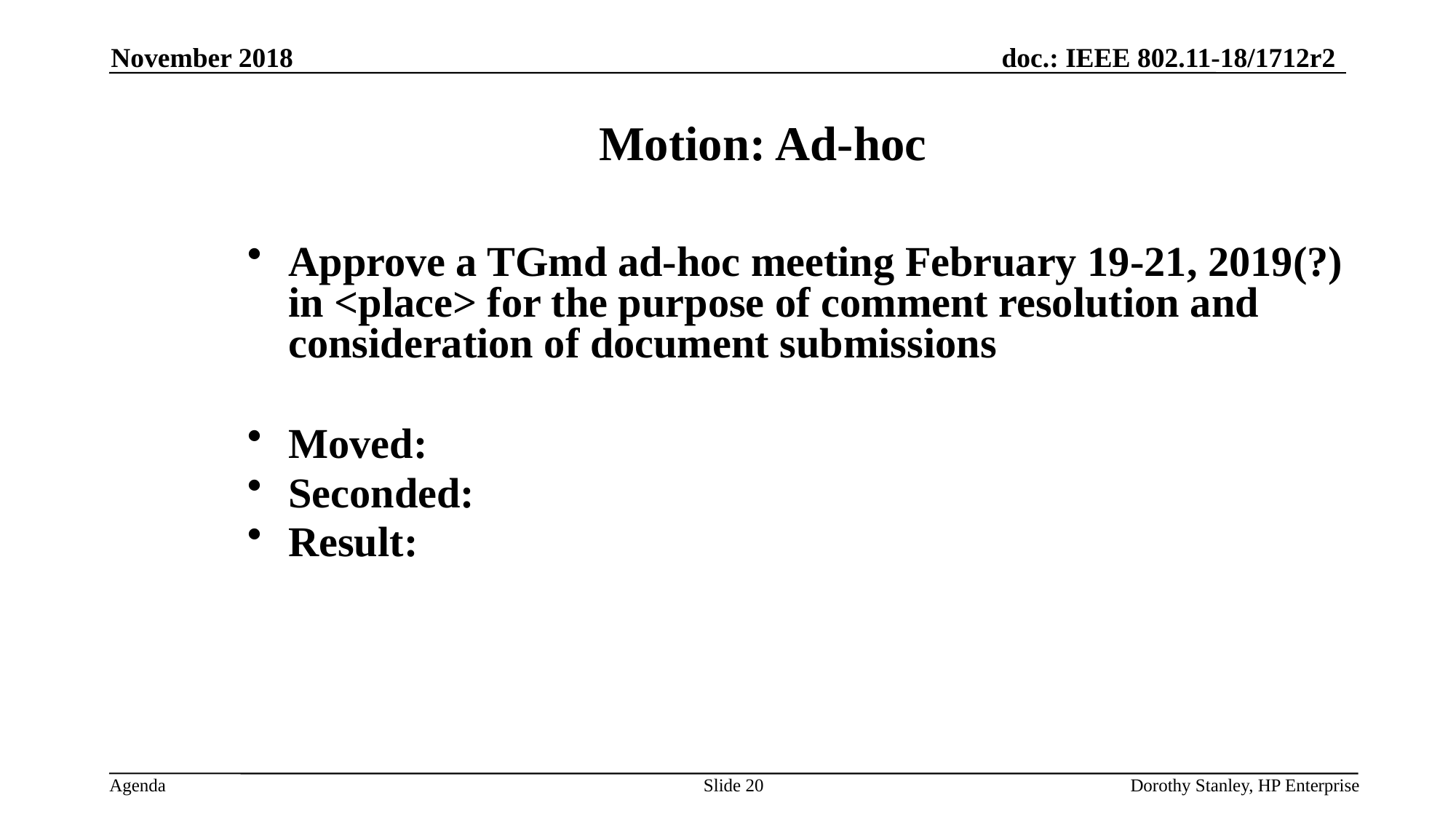

November 2018
Motion: Ad-hoc
Approve a TGmd ad-hoc meeting February 19-21, 2019(?) in <place> for the purpose of comment resolution and consideration of document submissions
Moved:
Seconded:
Result:

Slide 20
Dorothy Stanley, HP Enterprise